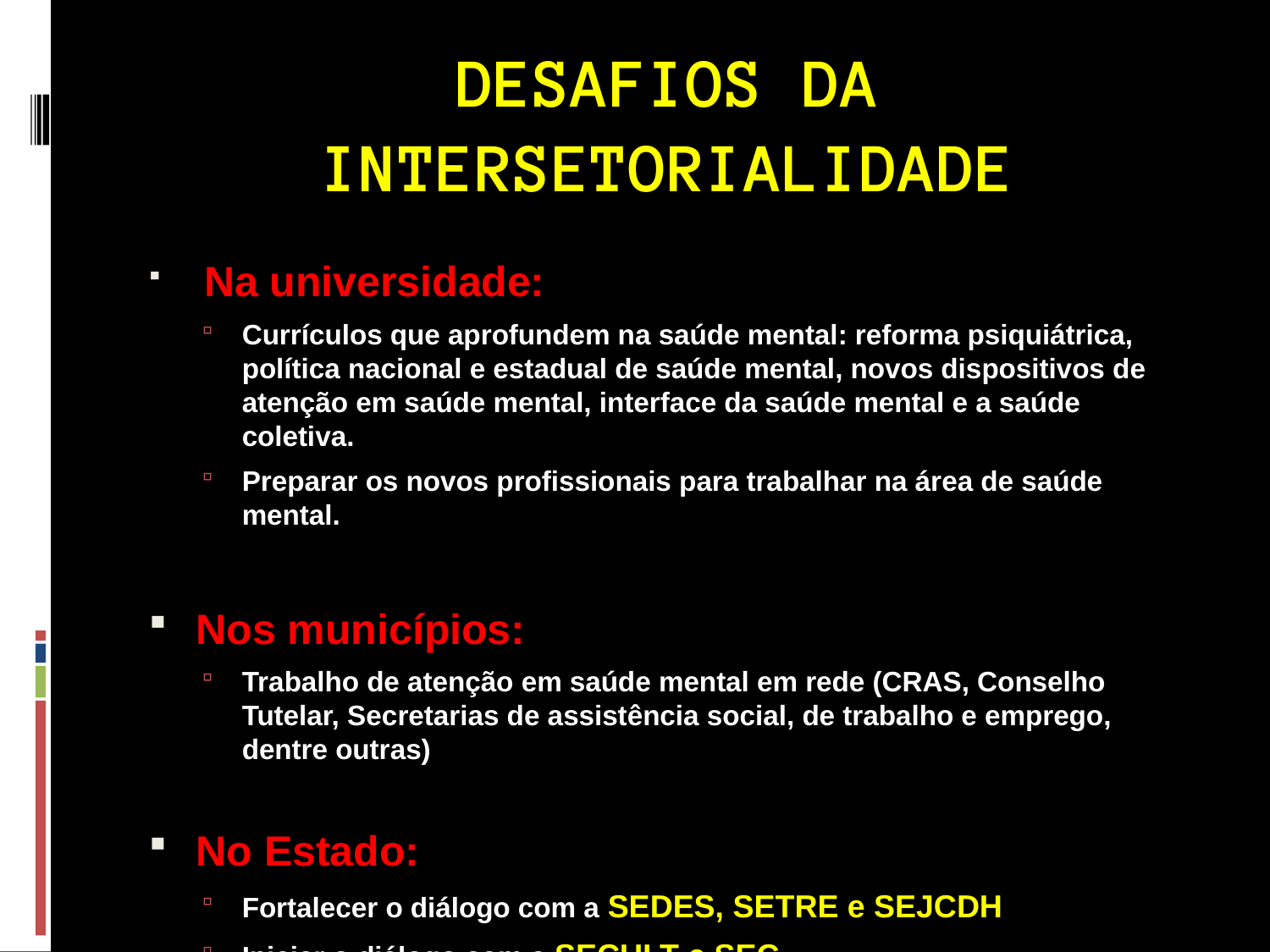

# DESAFIOS DA INTERSETORIALIDADE
 Na universidade:
Currículos que aprofundem na saúde mental: reforma psiquiátrica, política nacional e estadual de saúde mental, novos dispositivos de atenção em saúde mental, interface da saúde mental e a saúde coletiva.
Preparar os novos profissionais para trabalhar na área de saúde mental.

Nos municípios:
Trabalho de atenção em saúde mental em rede (CRAS, Conselho Tutelar, Secretarias de assistência social, de trabalho e emprego, dentre outras)

No Estado:
Fortalecer o diálogo com a SEDES, SETRE e SEJCDH
Iniciar o diálogo com a SECULT e SEC